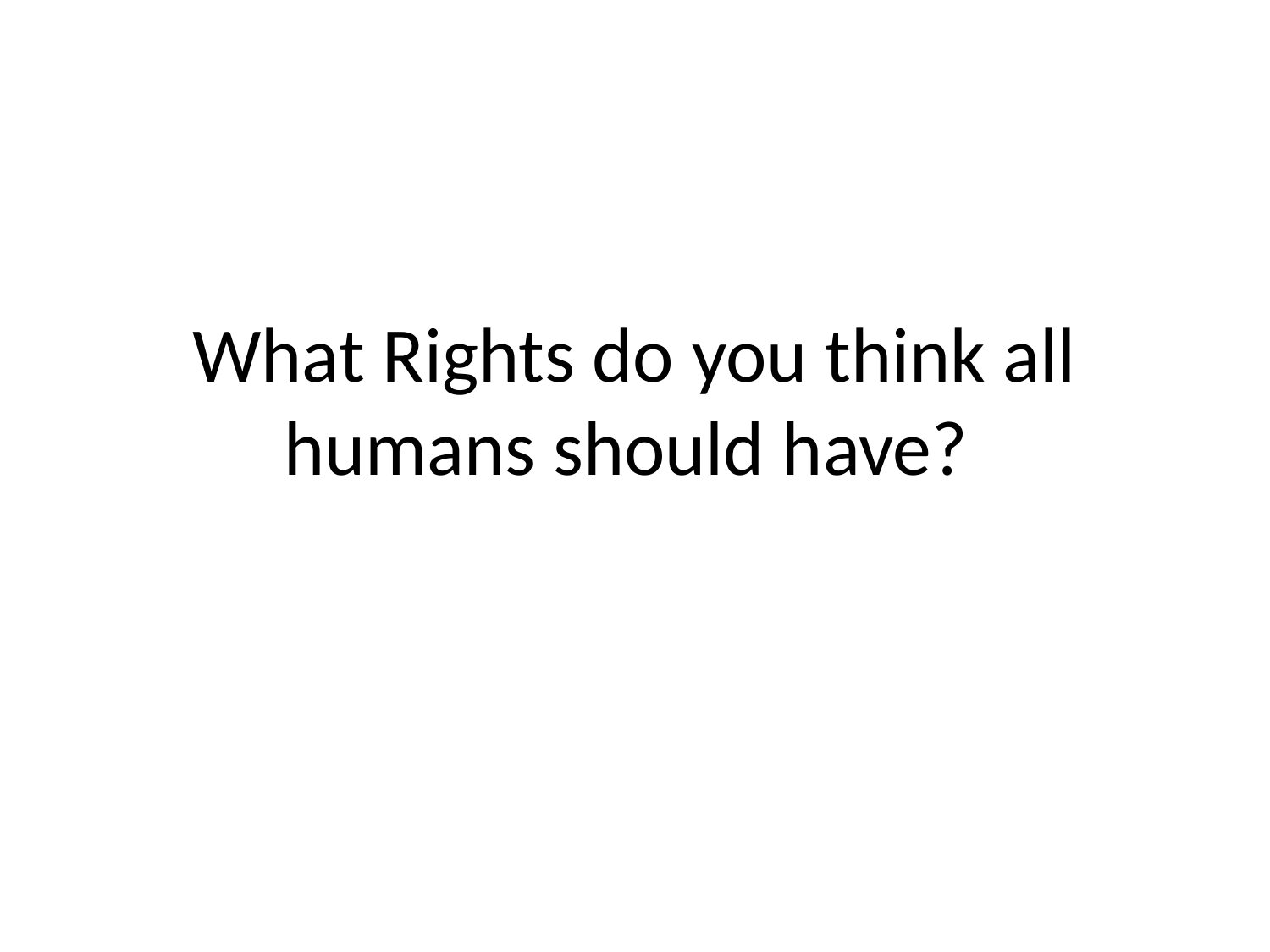

# What Rights do you think all humans should have?